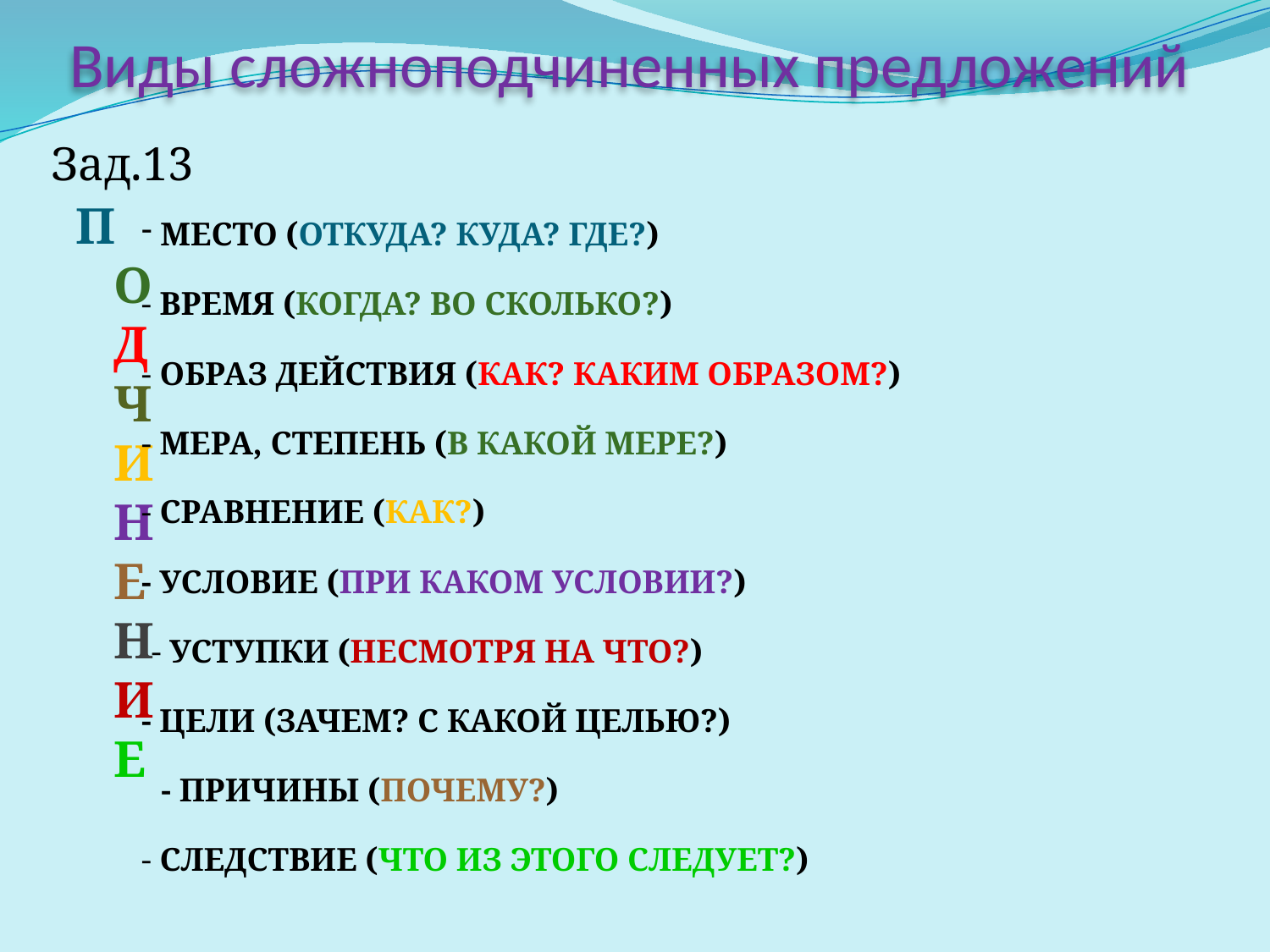

# Виды сложноподчиненных предложений
Зад.13
ПОДЧИНЕНИЕ
 МЕСТО (ОТКУДА? КУДА? ГДЕ?)

- ВРЕМЯ (КОГДА? ВО СКОЛЬКО?)

- ОБРАЗ ДЕЙСТВИЯ (КАК? КАКИМ ОБРАЗОМ?)
- МЕРА, СТЕПЕНЬ (В КАКОЙ МЕРЕ?)
- СРАВНЕНИЕ (КАК?)
- УСЛОВИЕ (ПРИ КАКОМ УСЛОВИИ?)
- УСТУПКИ (НЕСМОТРЯ НА ЧТО?)
- ЦЕЛИ (ЗАЧЕМ? С КАКОЙ ЦЕЛЬЮ?)
- ПРИЧИНЫ (ПОЧЕМУ?)
- СЛЕДСТВИЕ (ЧТО ИЗ ЭТОГО СЛЕДУЕТ?)